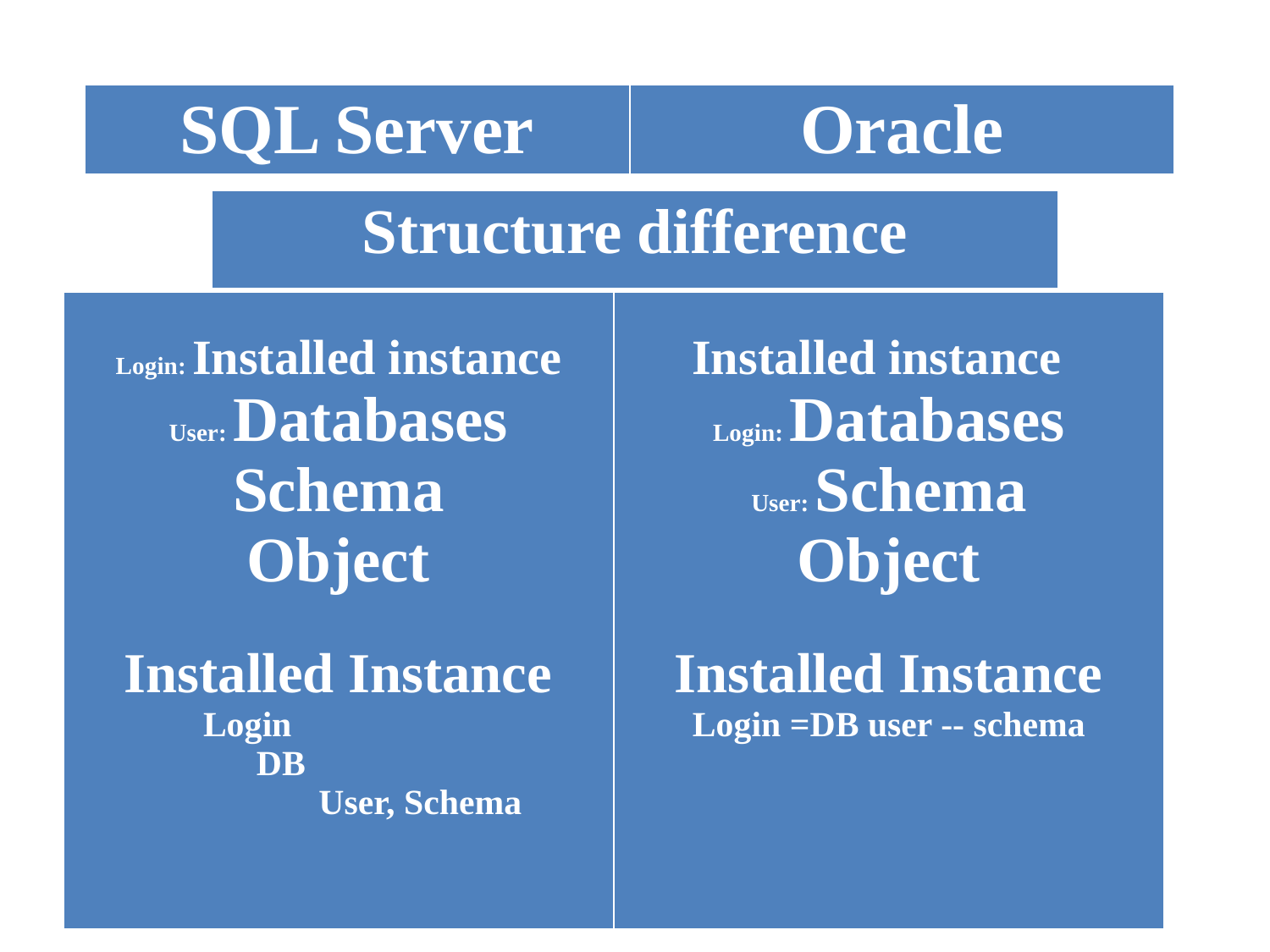

| SQL Server | Oracle |
| --- | --- |
| Structure difference |
| --- |
| Login: Installed instance User: Databases Schema Object Installed Instance Login DB User, Schema | Installed instance Login: Databases User: Schema Object Installed Instance Login =DB user -- schema |
| --- | --- |